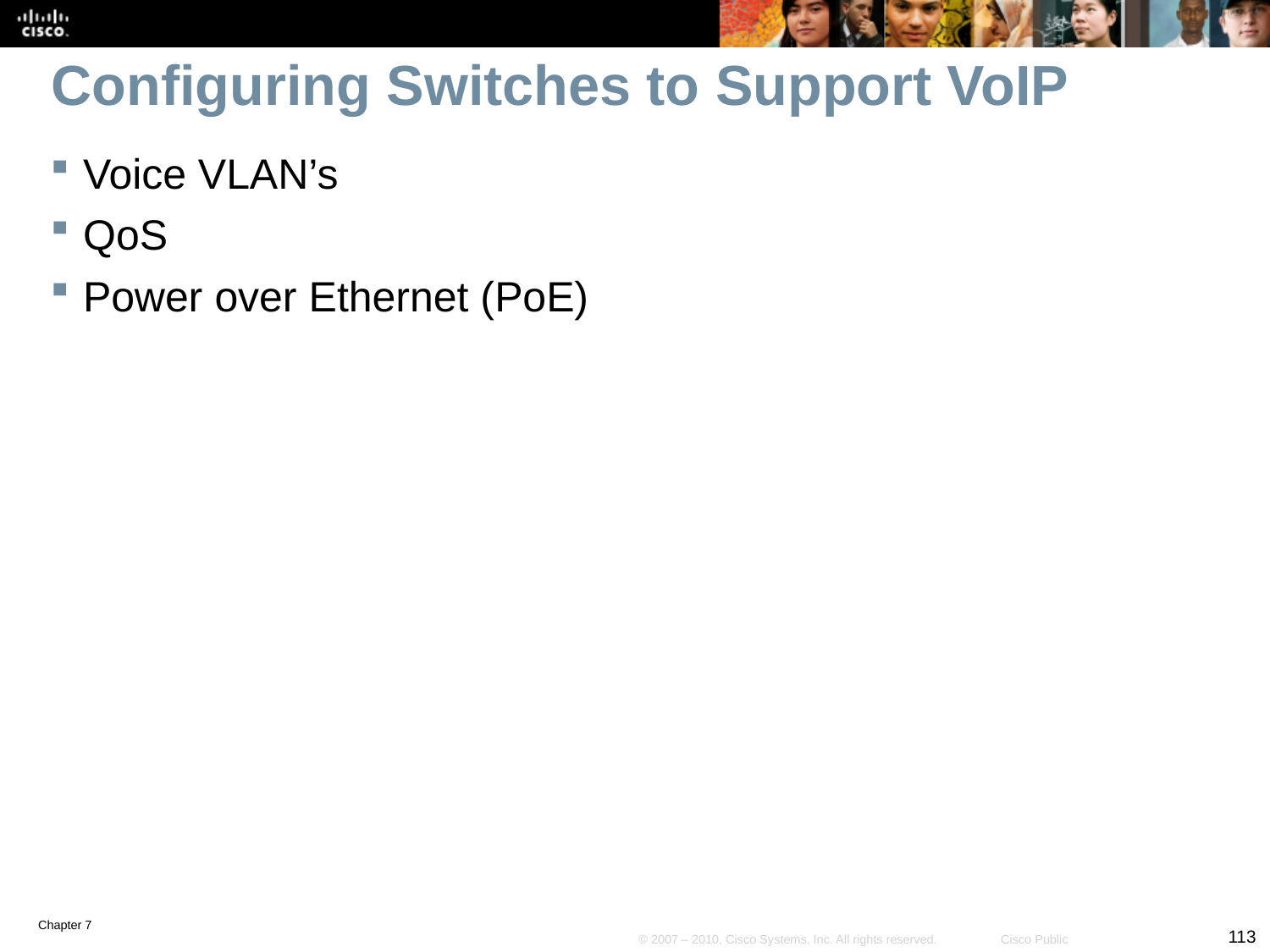

# Configuring Switches to Support VoIP
Voice VLAN’s
QoS
Power over Ethernet (PoE)